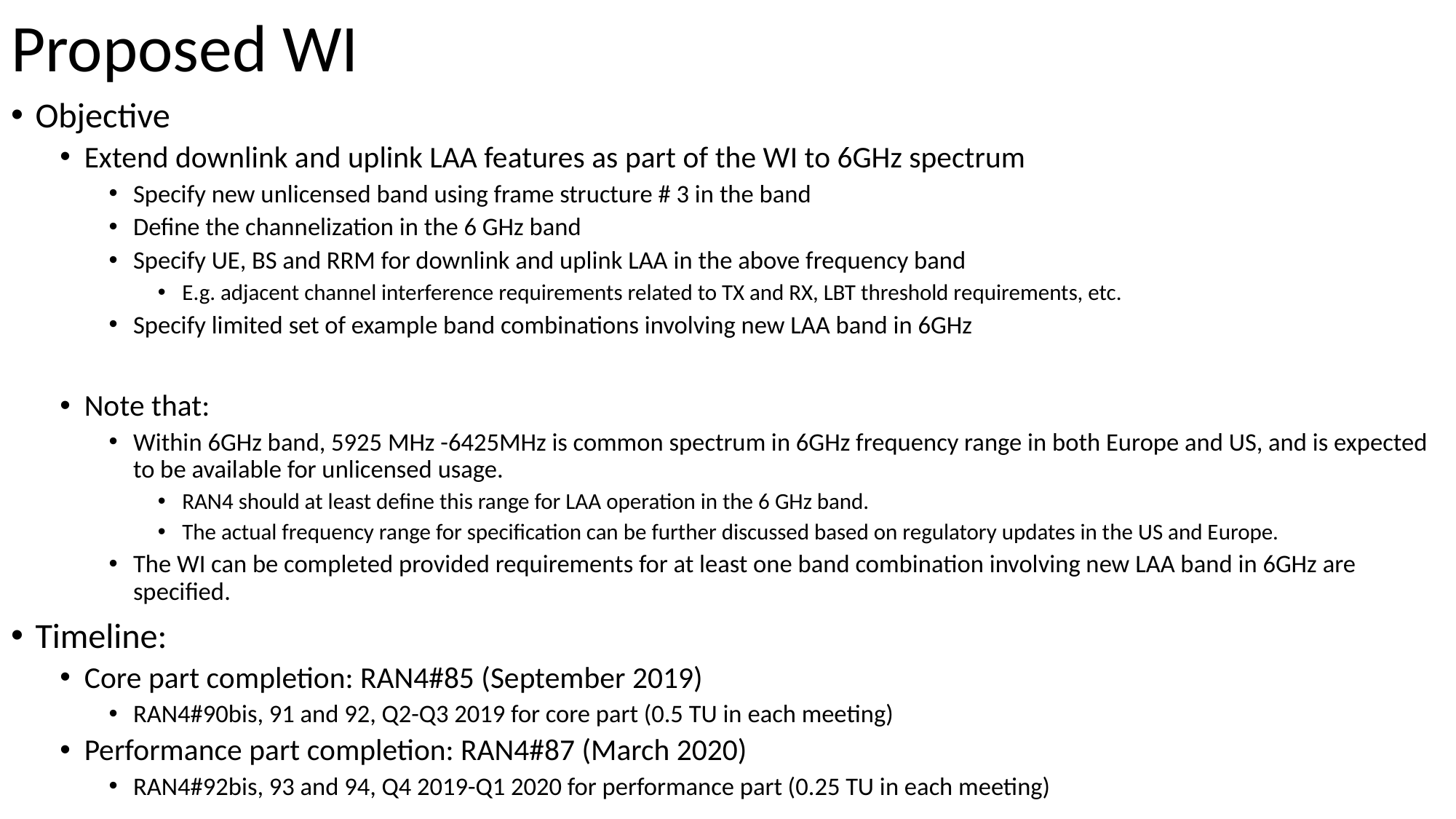

# Proposed WI
Objective
Extend downlink and uplink LAA features as part of the WI to 6GHz spectrum
Specify new unlicensed band using frame structure # 3 in the band
Define the channelization in the 6 GHz band
Specify UE, BS and RRM for downlink and uplink LAA in the above frequency band
E.g. adjacent channel interference requirements related to TX and RX, LBT threshold requirements, etc.
Specify limited set of example band combinations involving new LAA band in 6GHz

Note that:
Within 6GHz band, 5925 MHz -6425MHz is common spectrum in 6GHz frequency range in both Europe and US, and is expected to be available for unlicensed usage.
RAN4 should at least define this range for LAA operation in the 6 GHz band.
The actual frequency range for specification can be further discussed based on regulatory updates in the US and Europe.
The WI can be completed provided requirements for at least one band combination involving new LAA band in 6GHz are specified.
Timeline:
Core part completion: RAN4#85 (September 2019)
RAN4#90bis, 91 and 92, Q2-Q3 2019 for core part (0.5 TU in each meeting)
Performance part completion: RAN4#87 (March 2020)
RAN4#92bis, 93 and 94, Q4 2019-Q1 2020 for performance part (0.25 TU in each meeting)